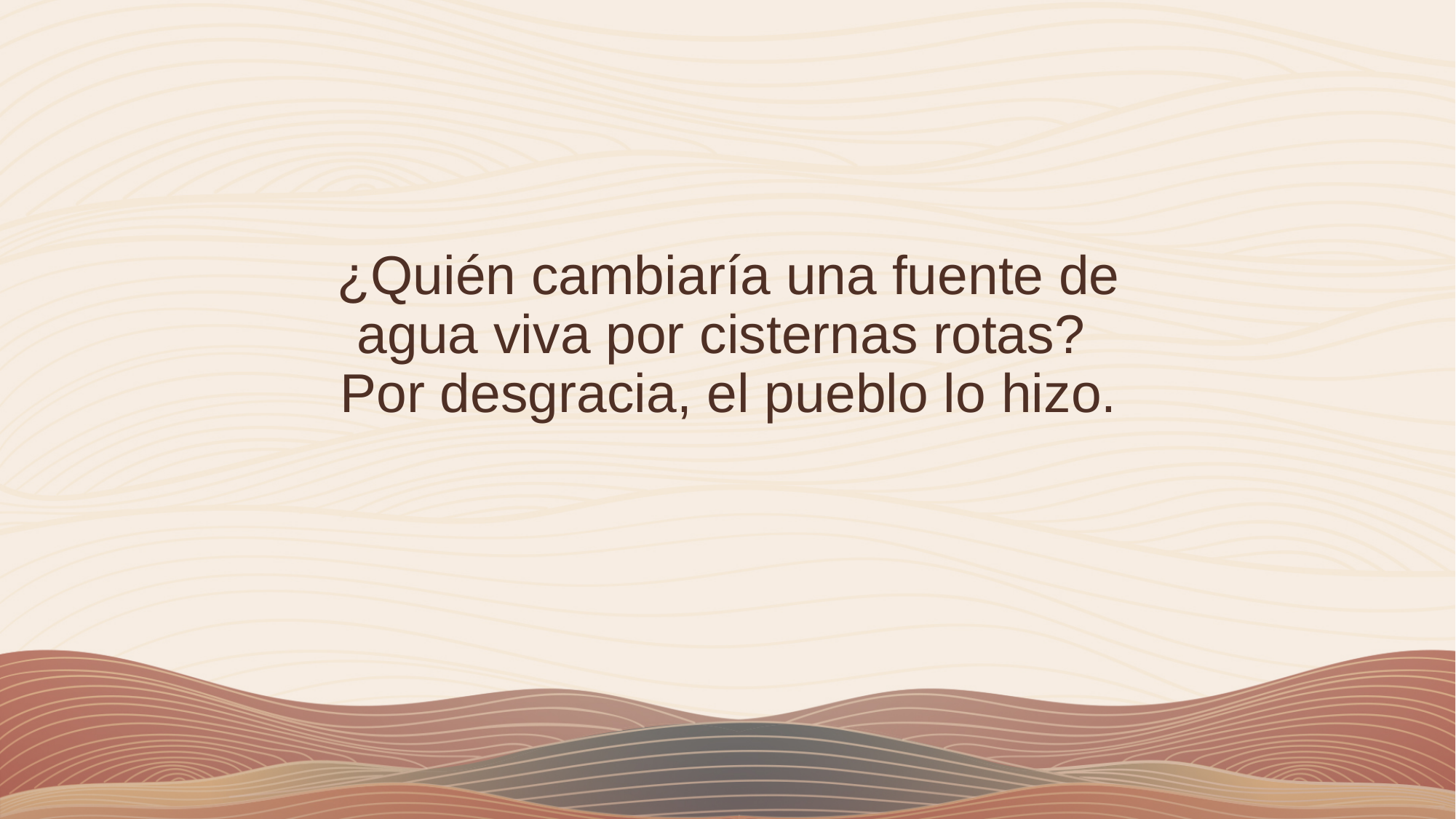

¿Quién cambiaría una fuente de agua viva por cisternas rotas?
Por desgracia, el pueblo lo hizo.